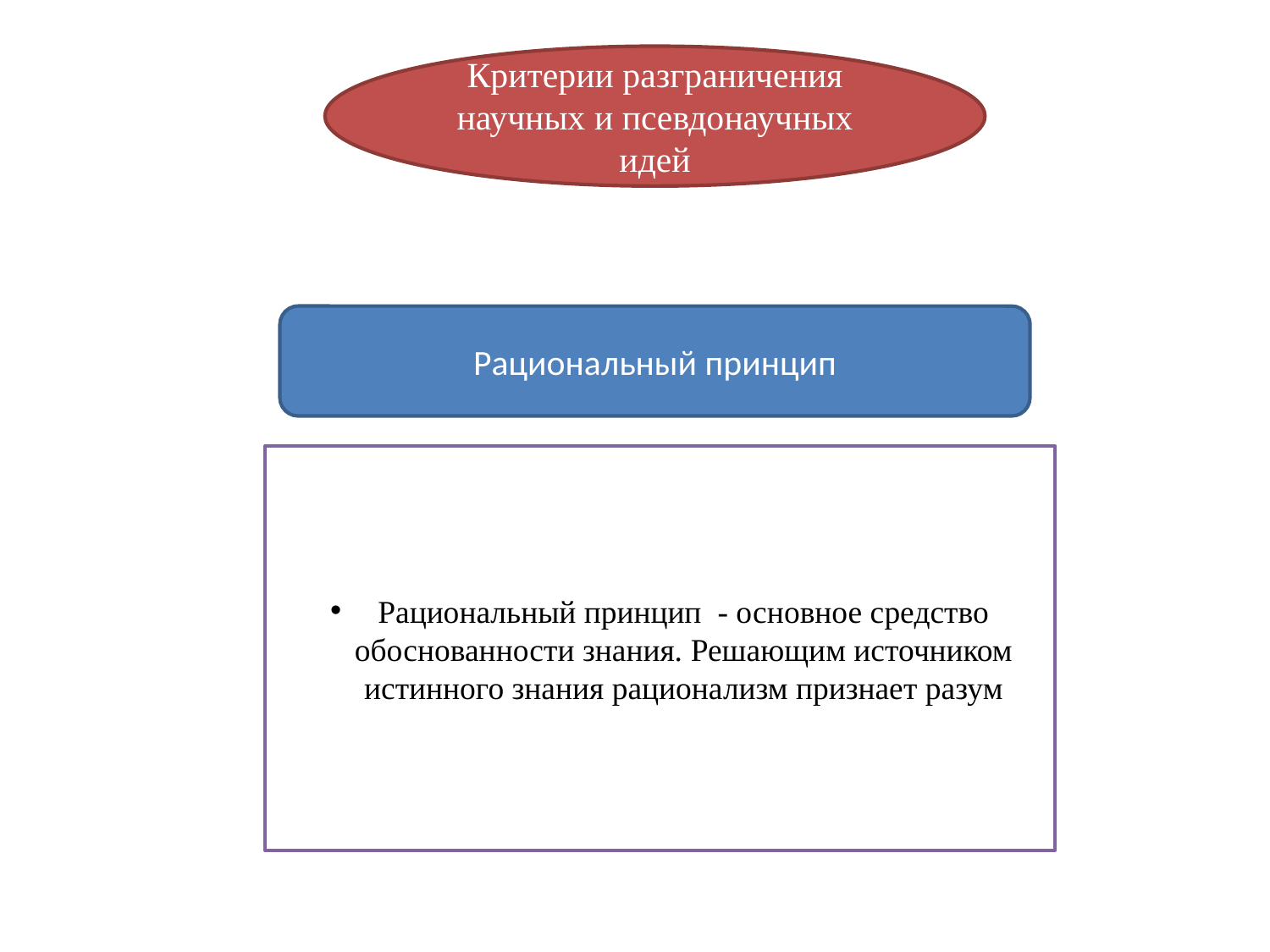

#
Критерии разграничения научных и псевдонаучных идей
Рациональный принцип
Рациональный принцип  - основное средство обоснованности знания. Решающим источником истинного знания рационализм признает разум